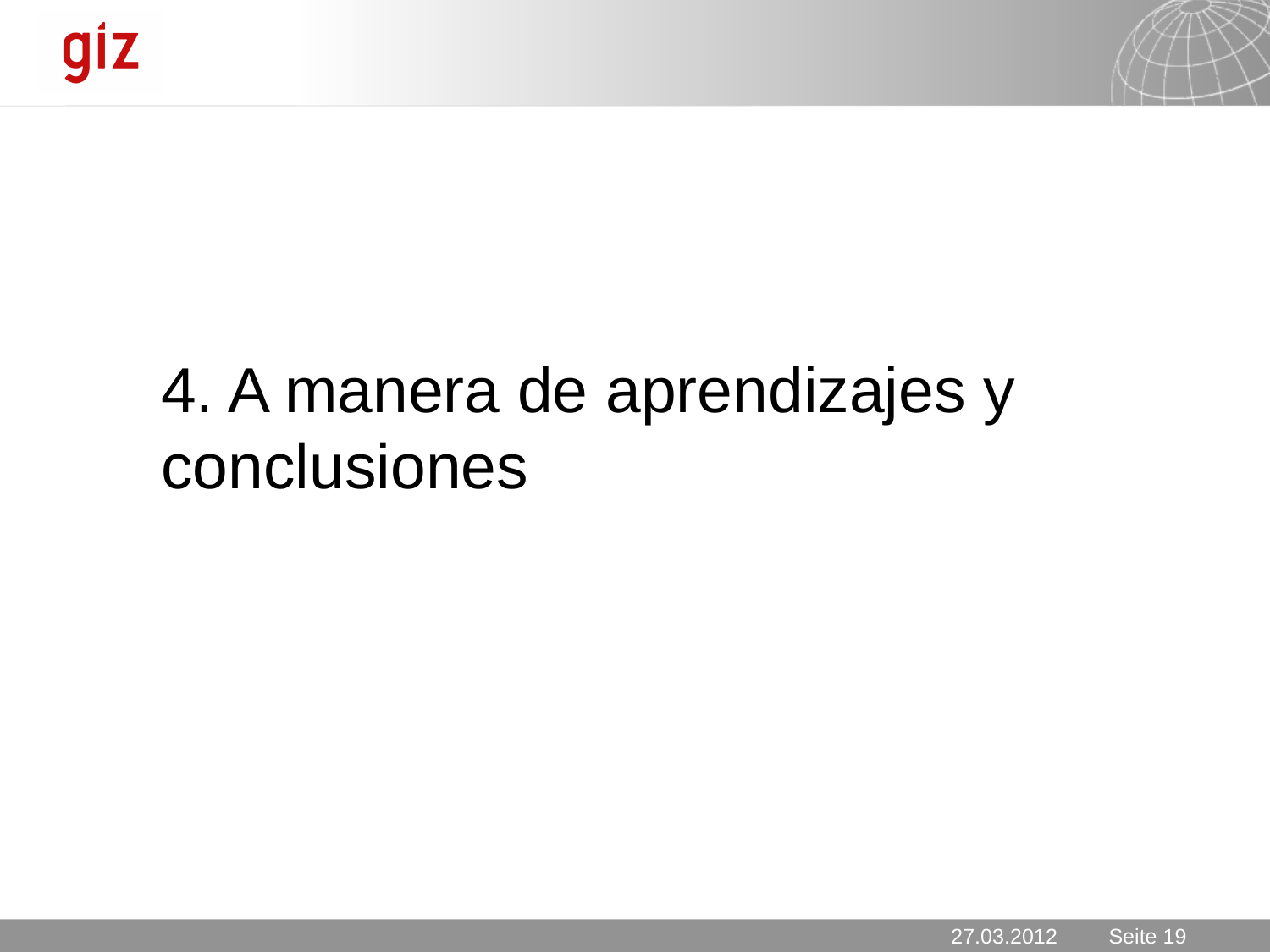

# 4. A manera de aprendizajes y conclusiones
27.03.2012